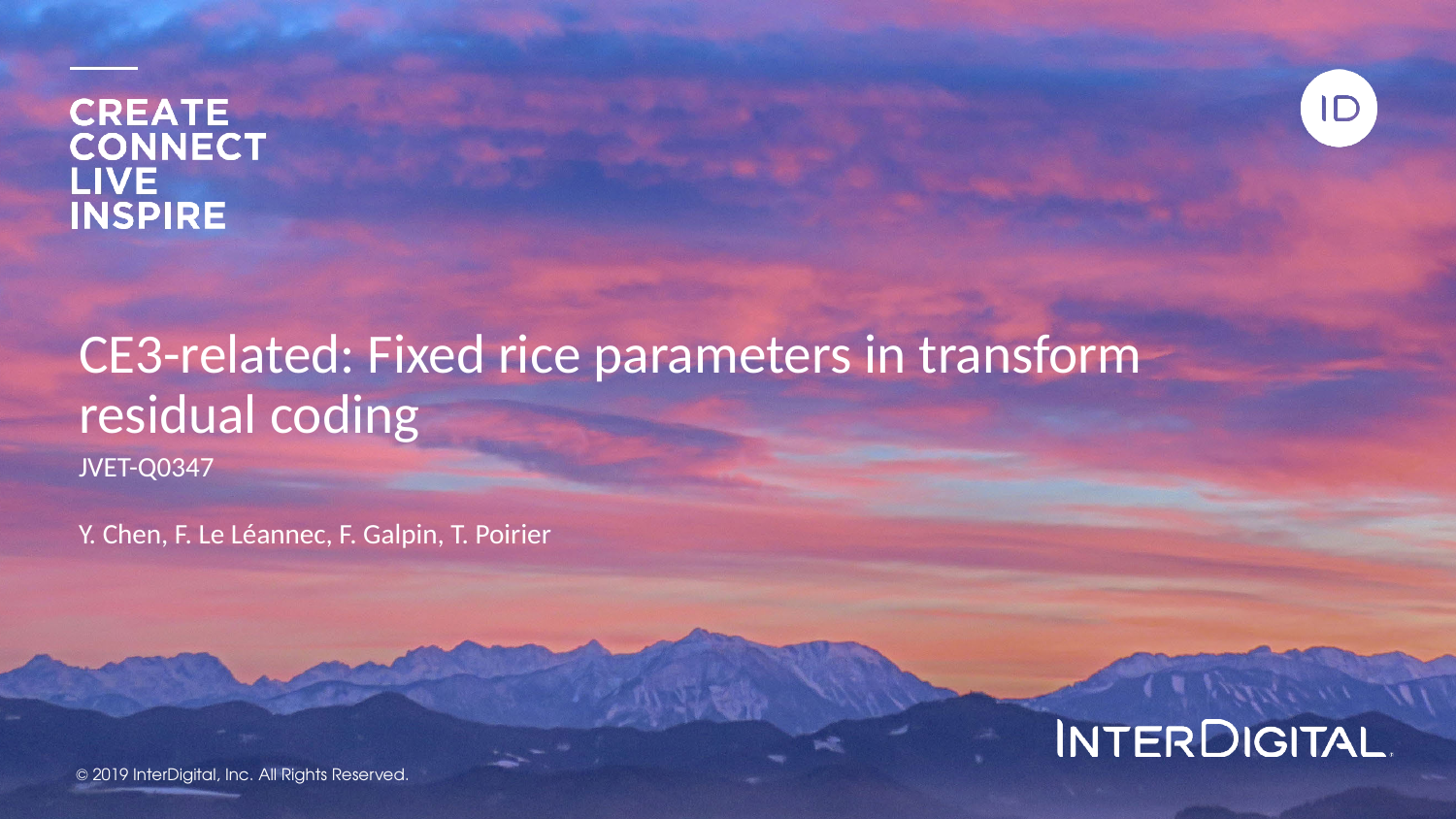

CE3-related: Fixed rice parameters in transform residual coding
JVET-Q0347

Y. Chen, F. Le Léannec, F. Galpin, T. Poirier